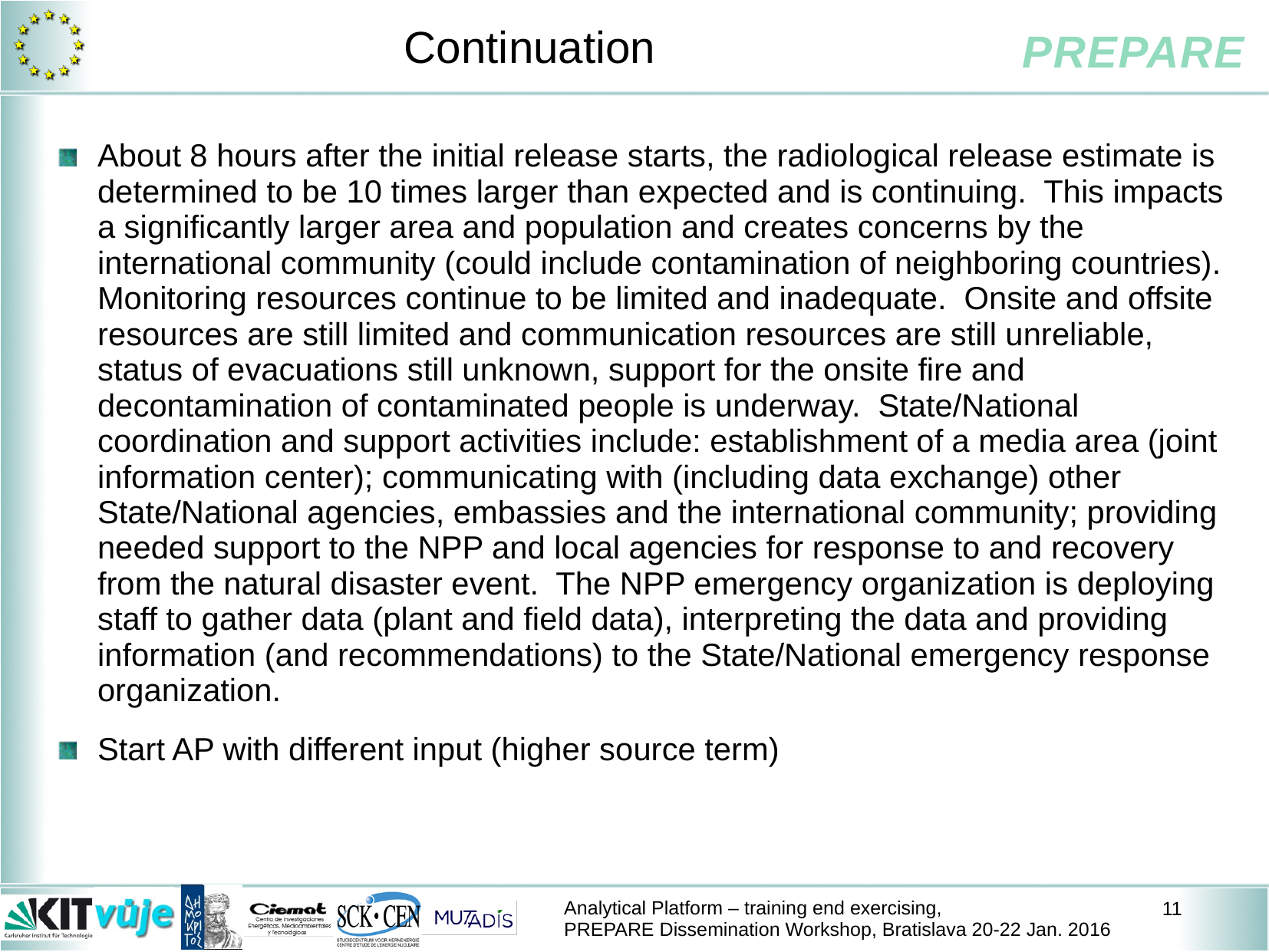

# Continuation
About 8 hours after the initial release starts, the radiological release estimate is determined to be 10 times larger than expected and is continuing.  This impacts a significantly larger area and population and creates concerns by the international community (could include contamination of neighboring countries).  Monitoring resources continue to be limited and inadequate.  Onsite and offsite resources are still limited and communication resources are still unreliable, status of evacuations still unknown, support for the onsite fire and decontamination of contaminated people is underway.  State/National coordination and support activities include: establishment of a media area (joint information center); communicating with (including data exchange) other State/National agencies, embassies and the international community; providing needed support to the NPP and local agencies for response to and recovery from the natural disaster event.  The NPP emergency organization is deploying staff to gather data (plant and field data), interpreting the data and providing information (and recommendations) to the State/National emergency response organization.
Start AP with different input (higher source term)